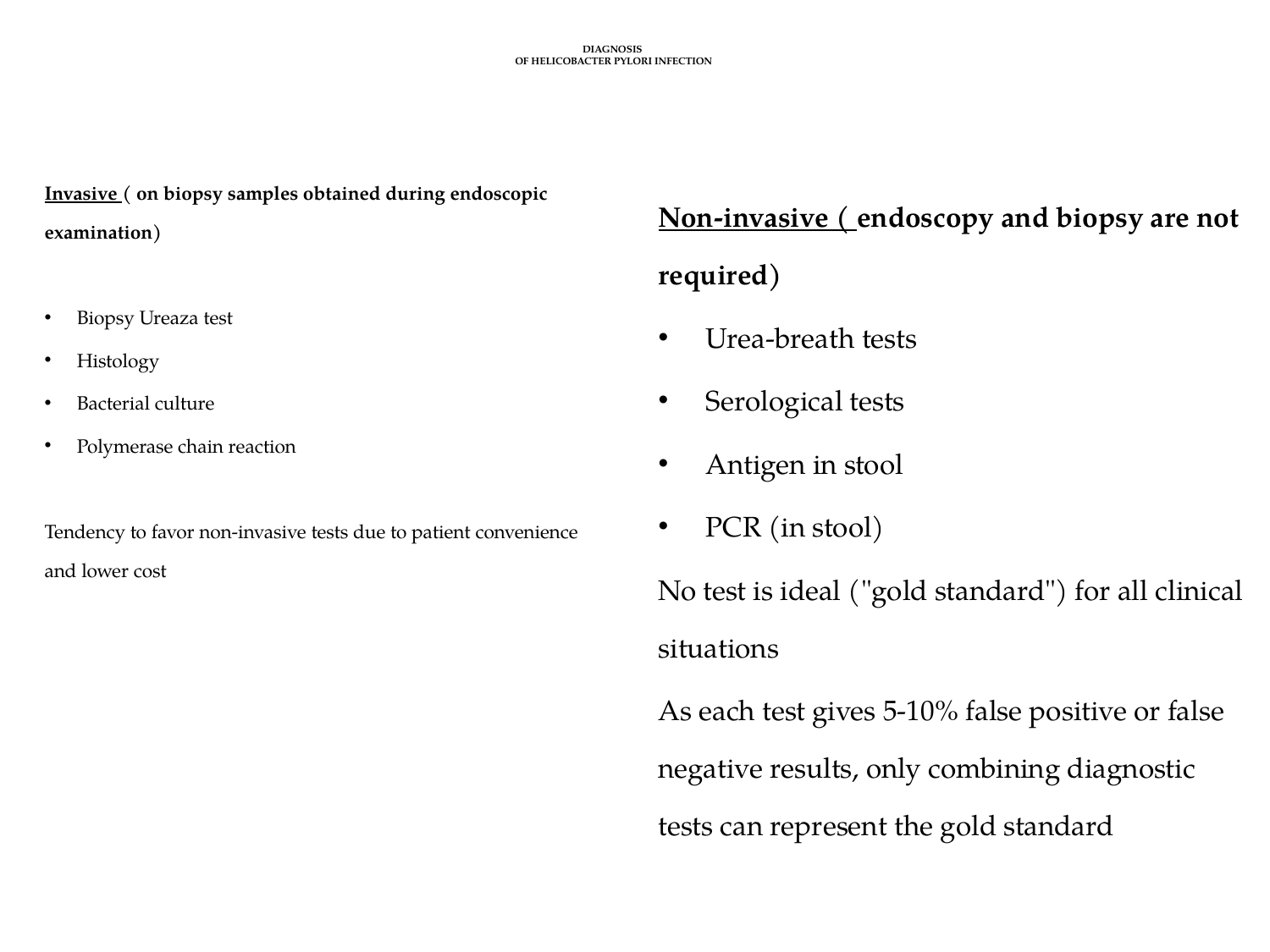

# DIAGNOSIS OF HELICOBACTER PYLORI INFECTION
Invasive ( on biopsy samples obtained during endoscopic examination)

Biopsy Ureaza test
Histology
Bacterial culture
Polymerase chain reaction

Tendency to favor non-invasive tests due to patient convenience and lower cost

Non-invasive ( endoscopy and biopsy are not required)
Urea-breath tests
Serological tests
Antigen in stool
PCR (in stool)
No test is ideal ("gold standard") for all clinical situations
As each test gives 5-10% false positive or false negative results, only combining diagnostic tests can represent the gold standard